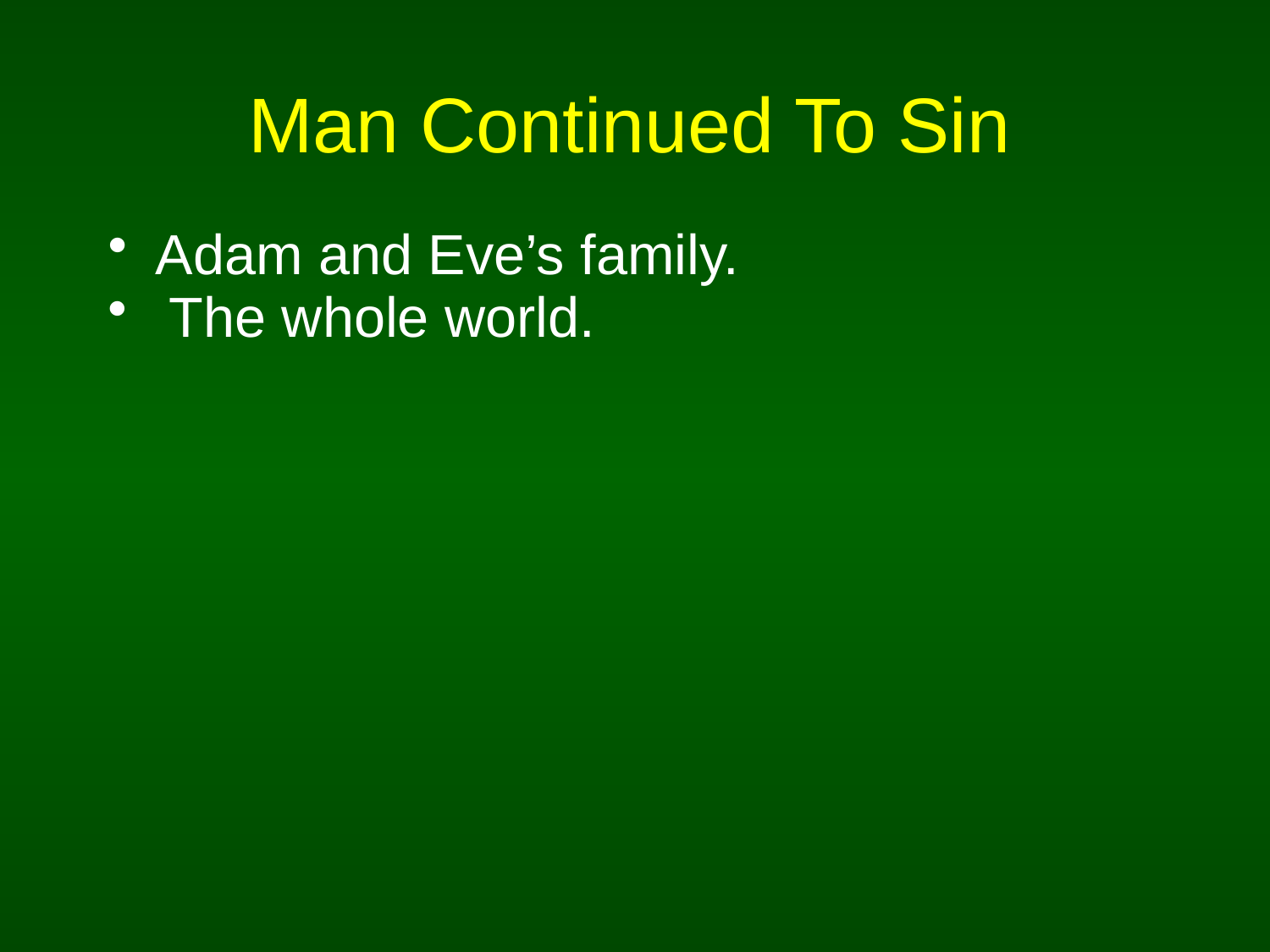

# Man Continued To Sin
Adam and Eve’s family.
  The whole world.